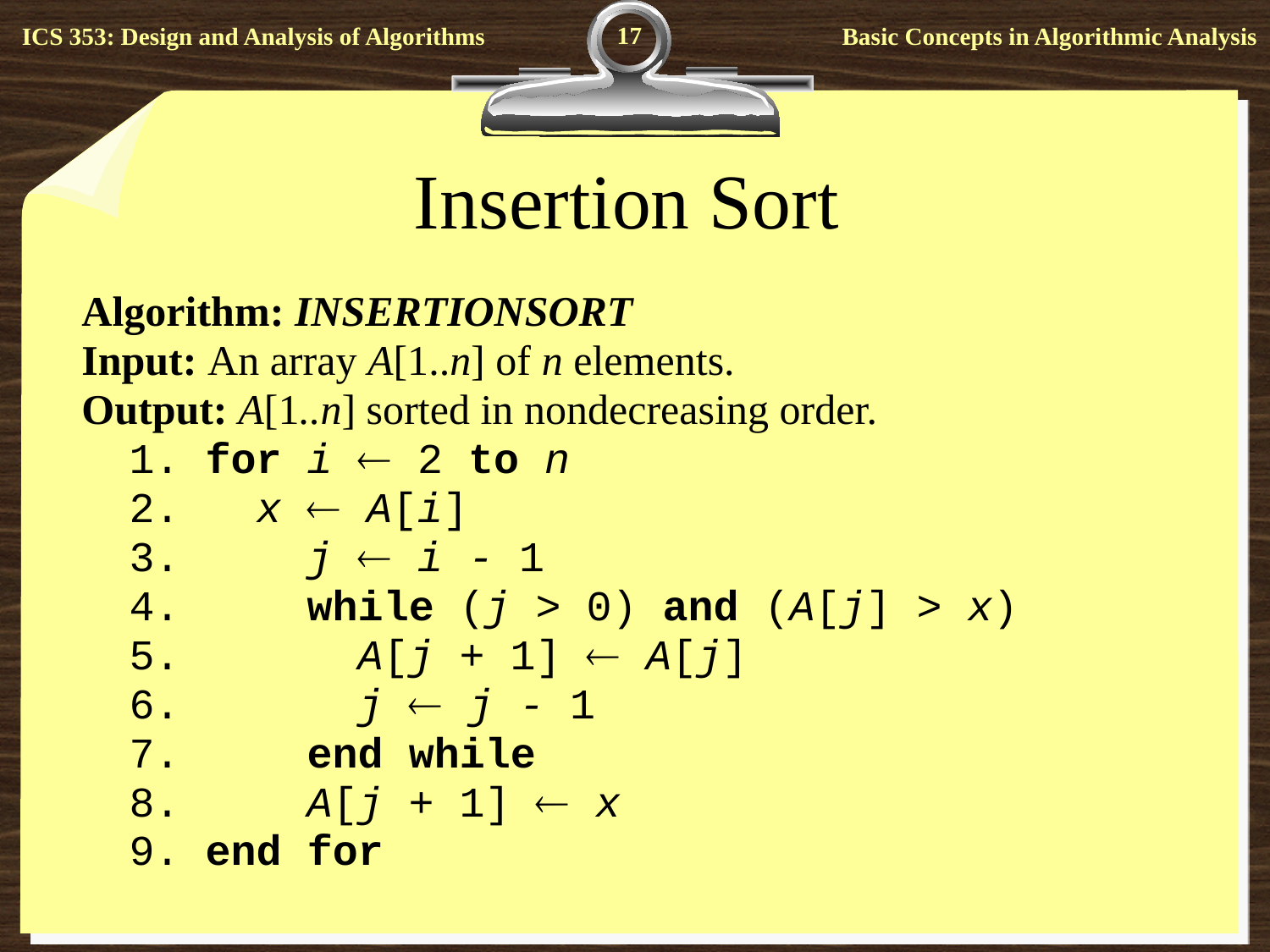

17
# Insertion Sort
Algorithm: INSERTIONSORT
Input: An array A[1..n] of n elements.
Output: A[1..n] sorted in nondecreasing order.
	1. for i ← 2 to n
	2.   x ← A[i]
	3. 	  j ← i - 1
	4. 	  while (j > 0) and (A[j] > x)
	5. 	    A[j + 1] ← A[j]
	6.	    j ← j - 1
	7. 	  end while
	8. 	  A[j + 1] ← x
	9. end for